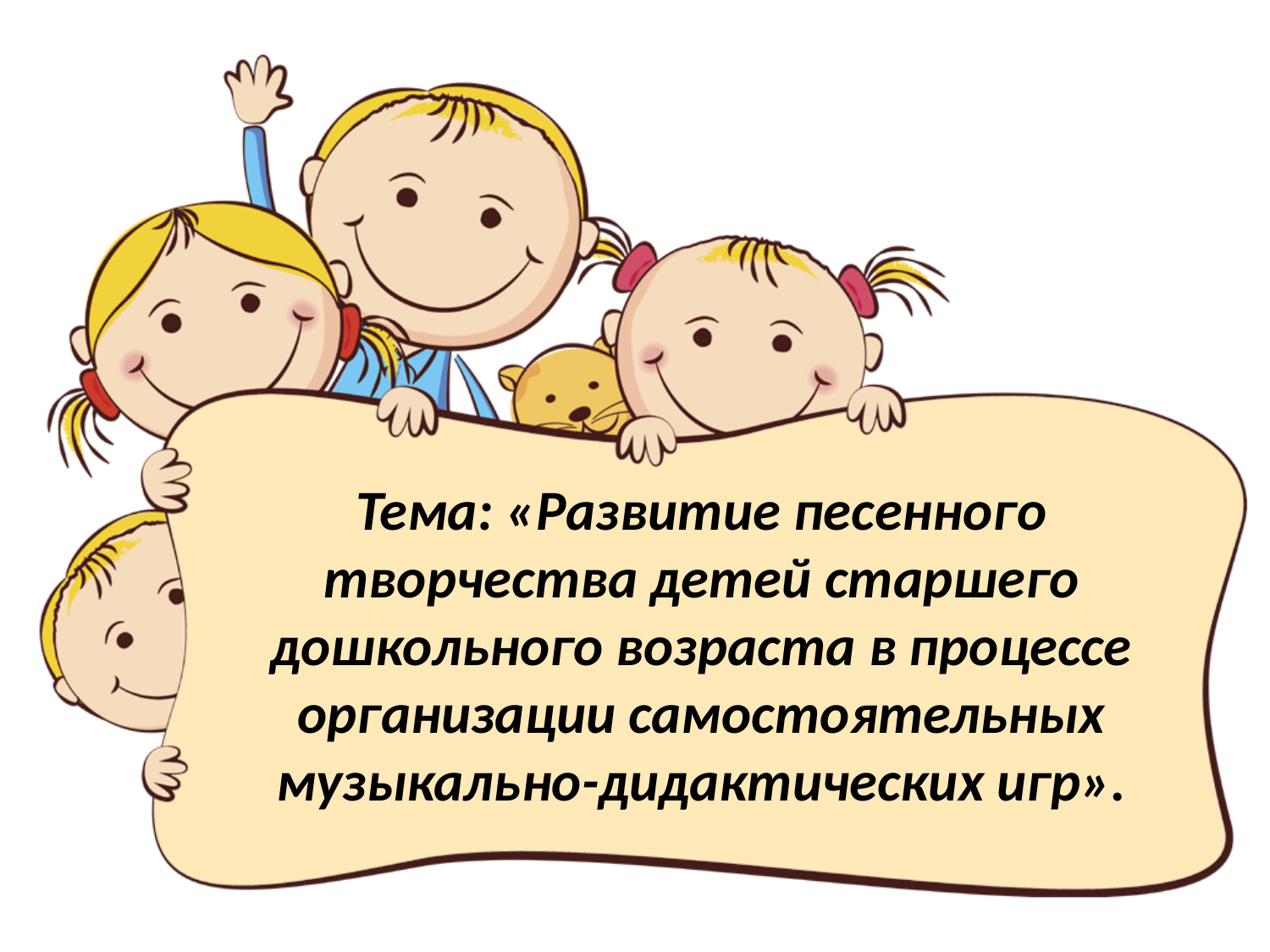

# Тема: «Развитие песенного творчества детей старшего дошкольного возраста в процессе организации самостоятельных музыкально-дидактических игр».